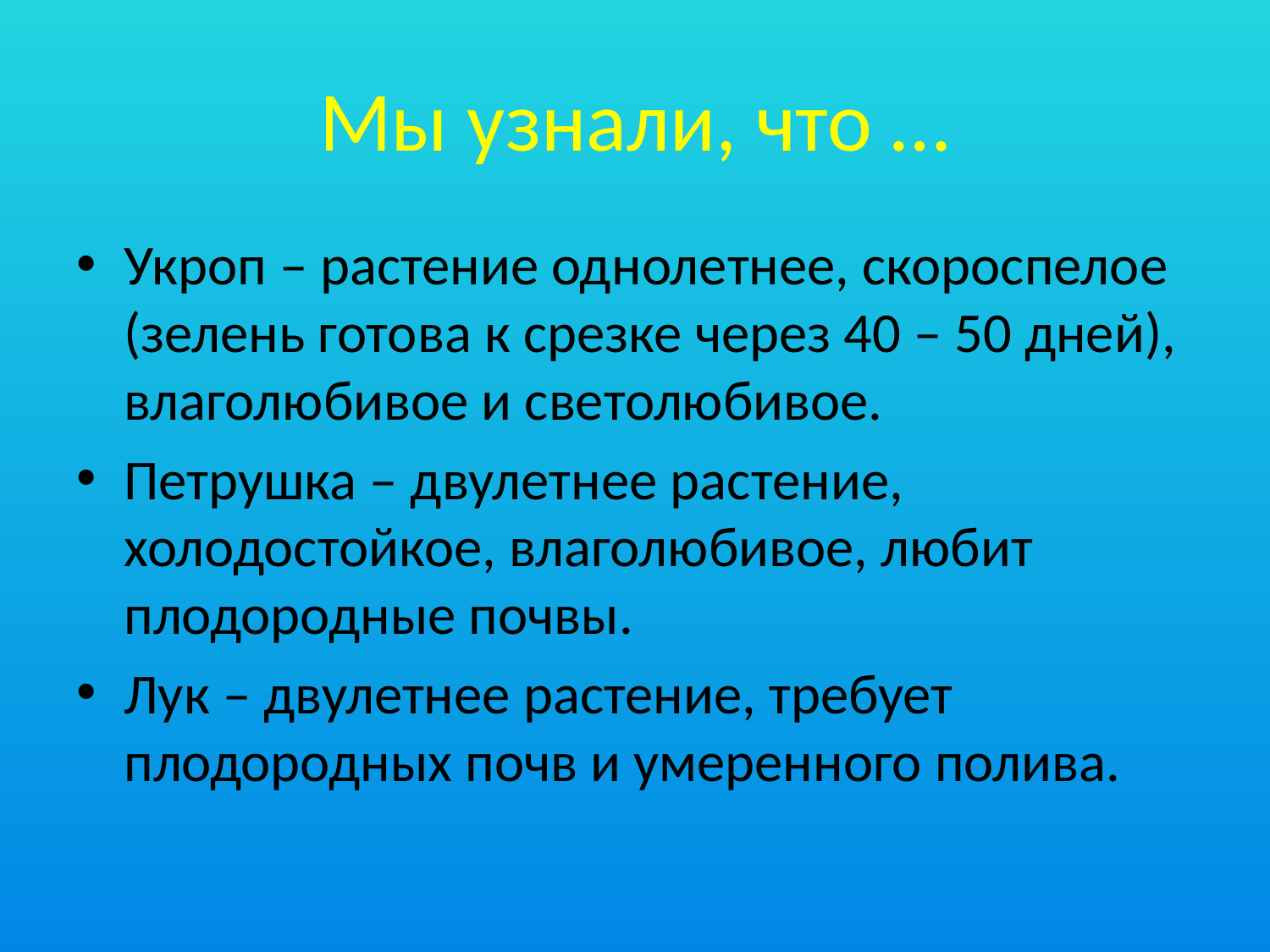

# Мы узнали, что …
Укроп – растение однолетнее, скороспелое (зелень готова к срезке через 40 – 50 дней), влаголюбивое и светолюбивое.
Петрушка – двулетнее растение, холодостойкое, влаголюбивое, любит плодородные почвы.
Лук – двулетнее растение, требует плодородных почв и умеренного полива.